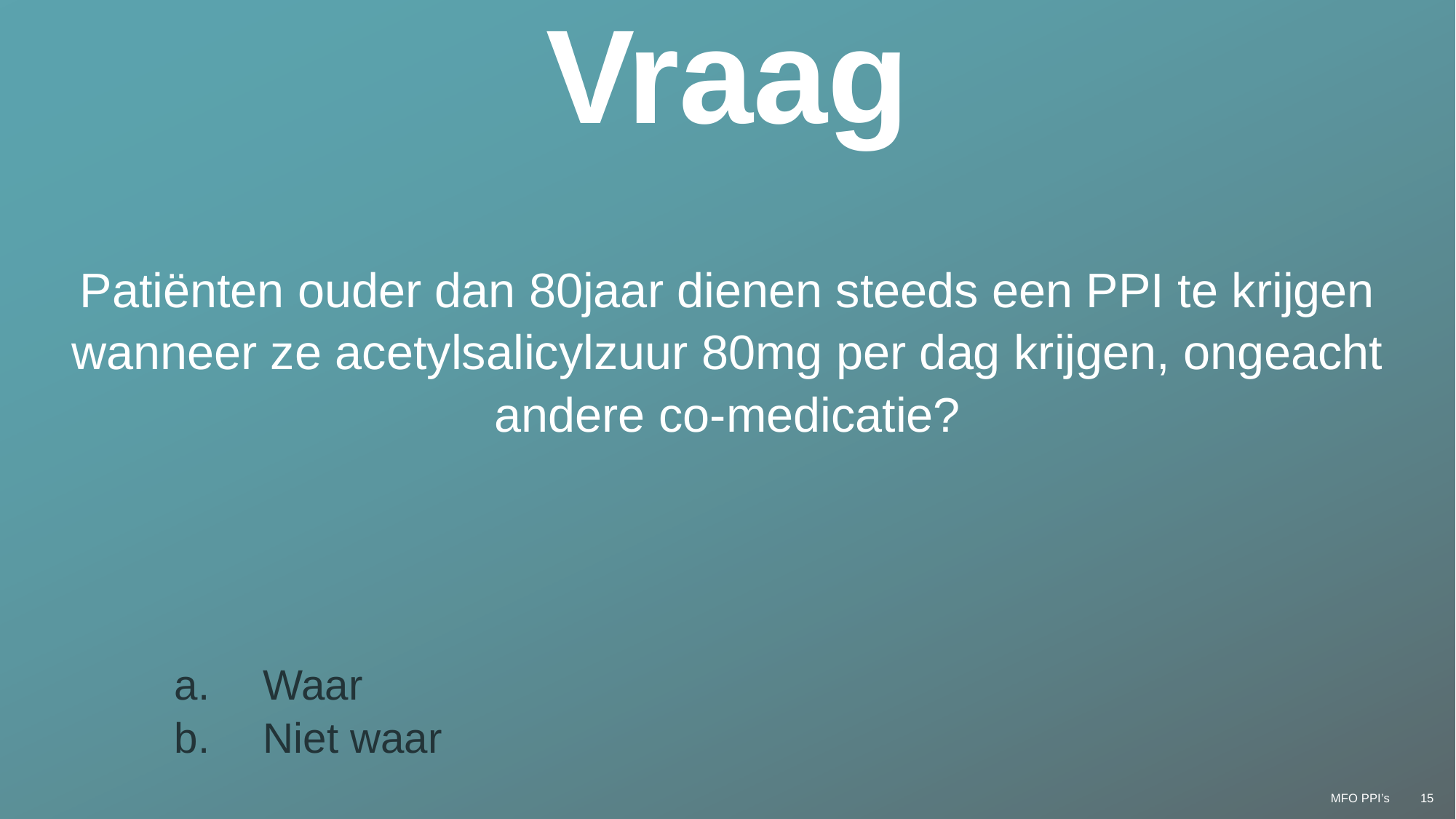

Patiënten ouder dan 80jaar dienen steeds een PPI te krijgen wanneer ze acetylsalicylzuur 80mg per dag krijgen, ongeacht andere co-medicatie?

Waar
Niet waar

Vraag
15
MFO PPI’s